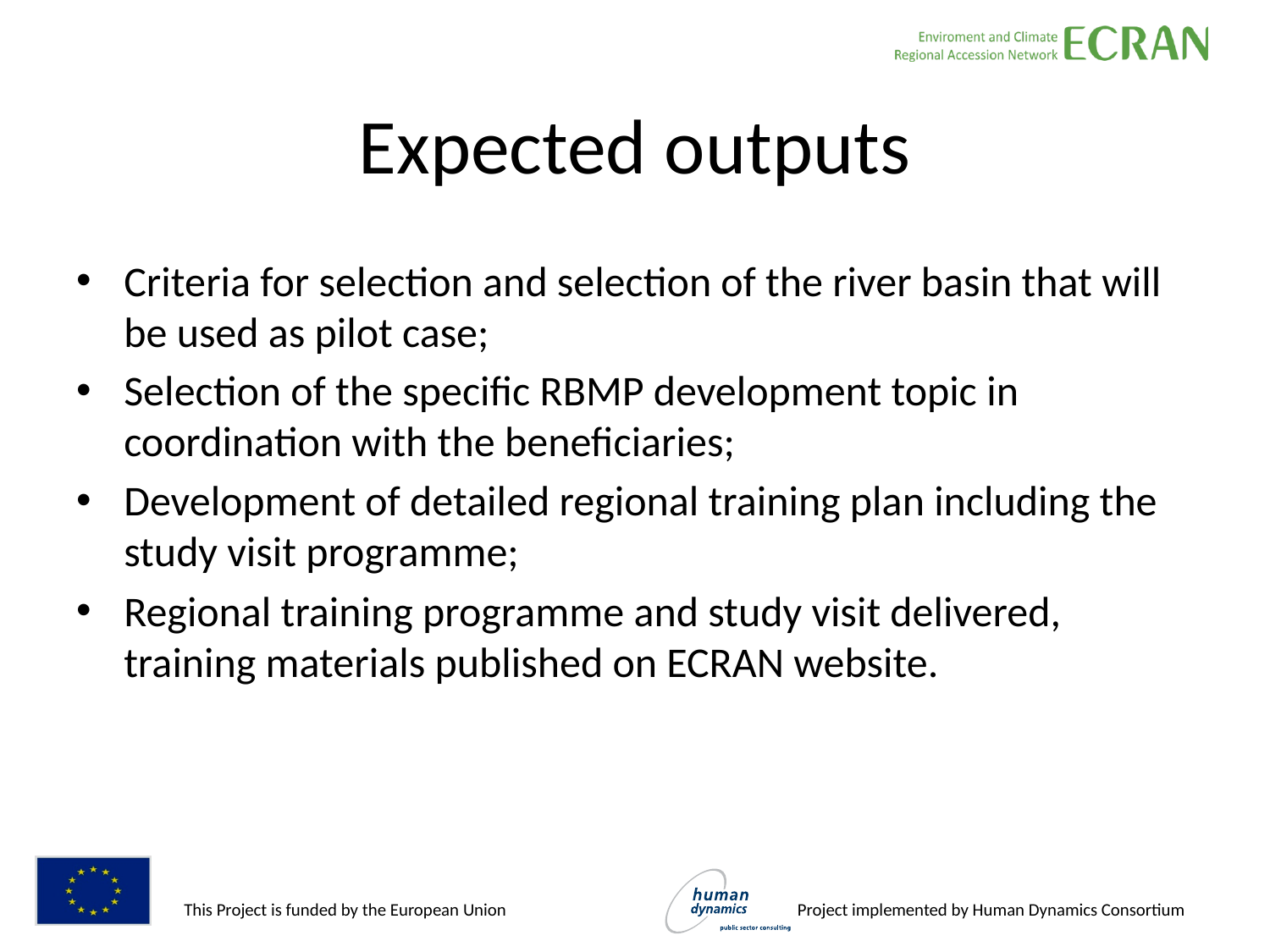

# Expected outputs
Criteria for selection and selection of the river basin that will be used as pilot case;
Selection of the specific RBMP development topic in coordination with the beneficiaries;
Development of detailed regional training plan including the study visit programme;
Regional training programme and study visit delivered, training materials published on ECRAN website.